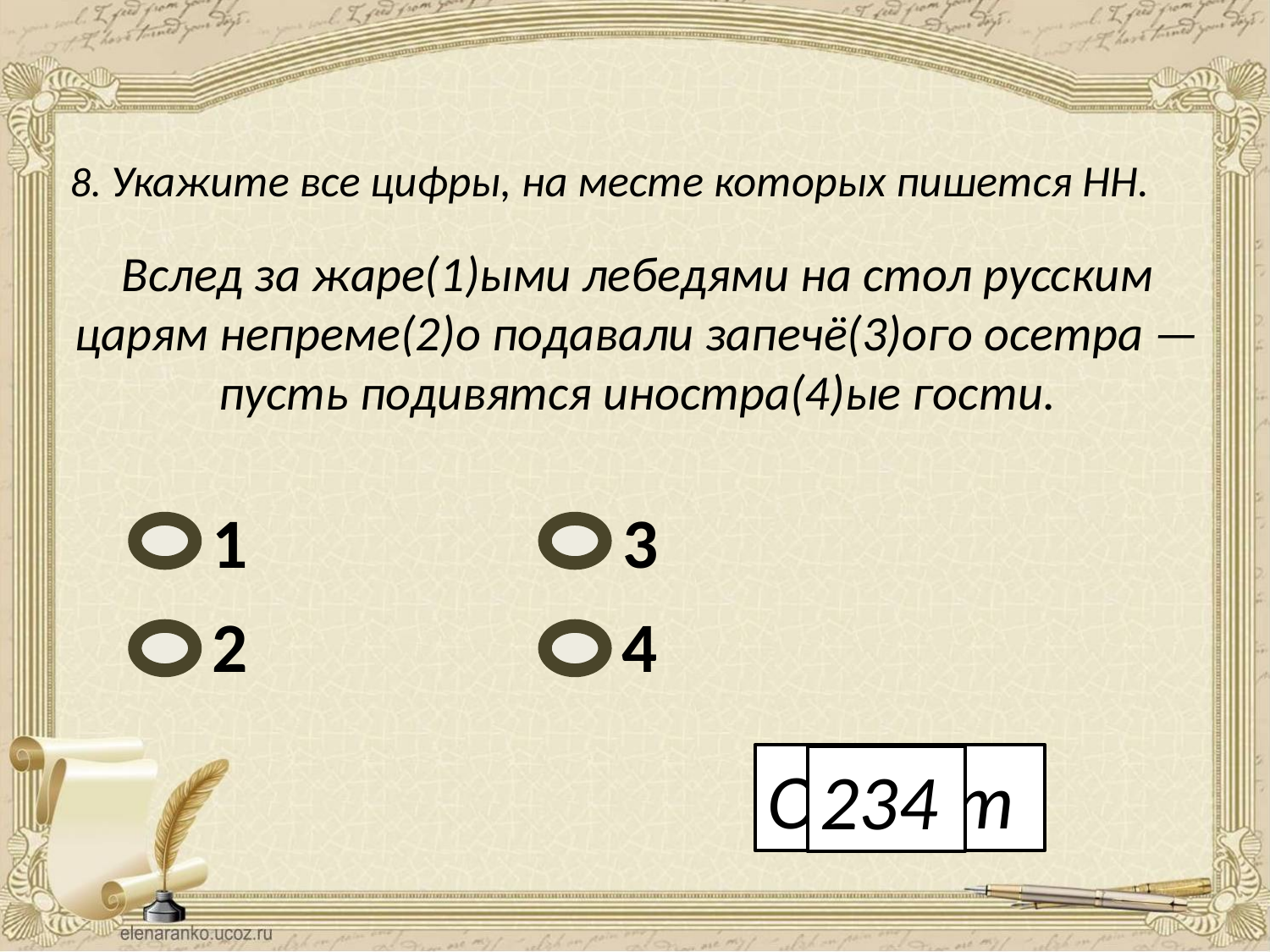

8. Укажите все цифры, на месте которых пишется НН.
Вслед за жаре(1)ыми лебедями на стол русским царям непреме(2)о подавали запечё(3)ого осетра — пусть подивятся иностра(4)ые гости.
1
3

2
4

Ответ
234